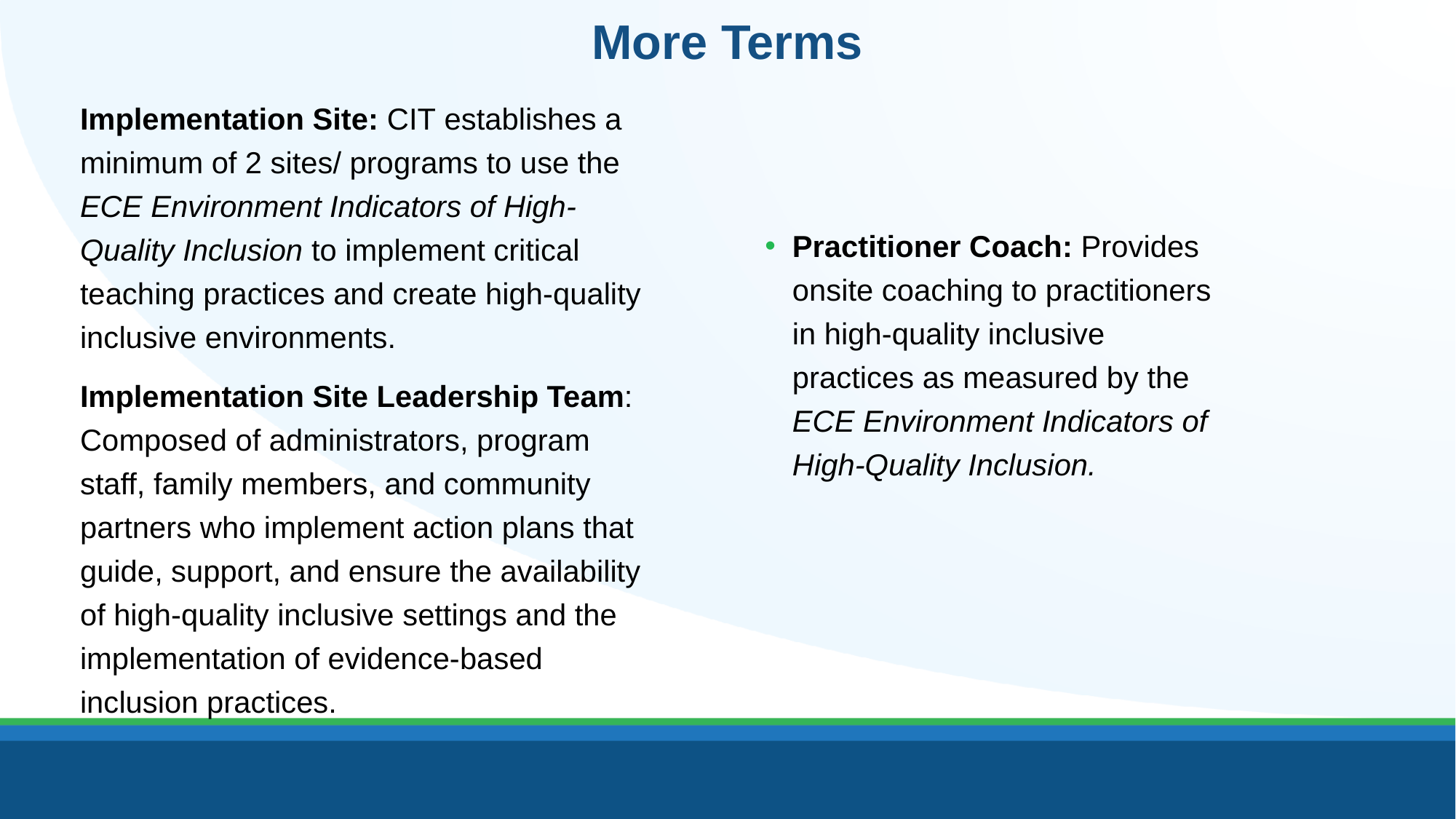

# More Terms
Implementation Site: CIT establishes a minimum of 2 sites/ programs to use the ECE Environment Indicators of High-Quality Inclusion to implement critical teaching practices and create high-quality inclusive environments.
Implementation Site Leadership Team: Composed of administrators, program staff, family members, and community partners who implement action plans that guide, support, and ensure the availability of high-quality inclusive settings and the implementation of evidence-based inclusion practices.
Practitioner Coach: Provides onsite coaching to practitioners in high-quality inclusive practices as measured by the ECE Environment Indicators of High-Quality Inclusion.